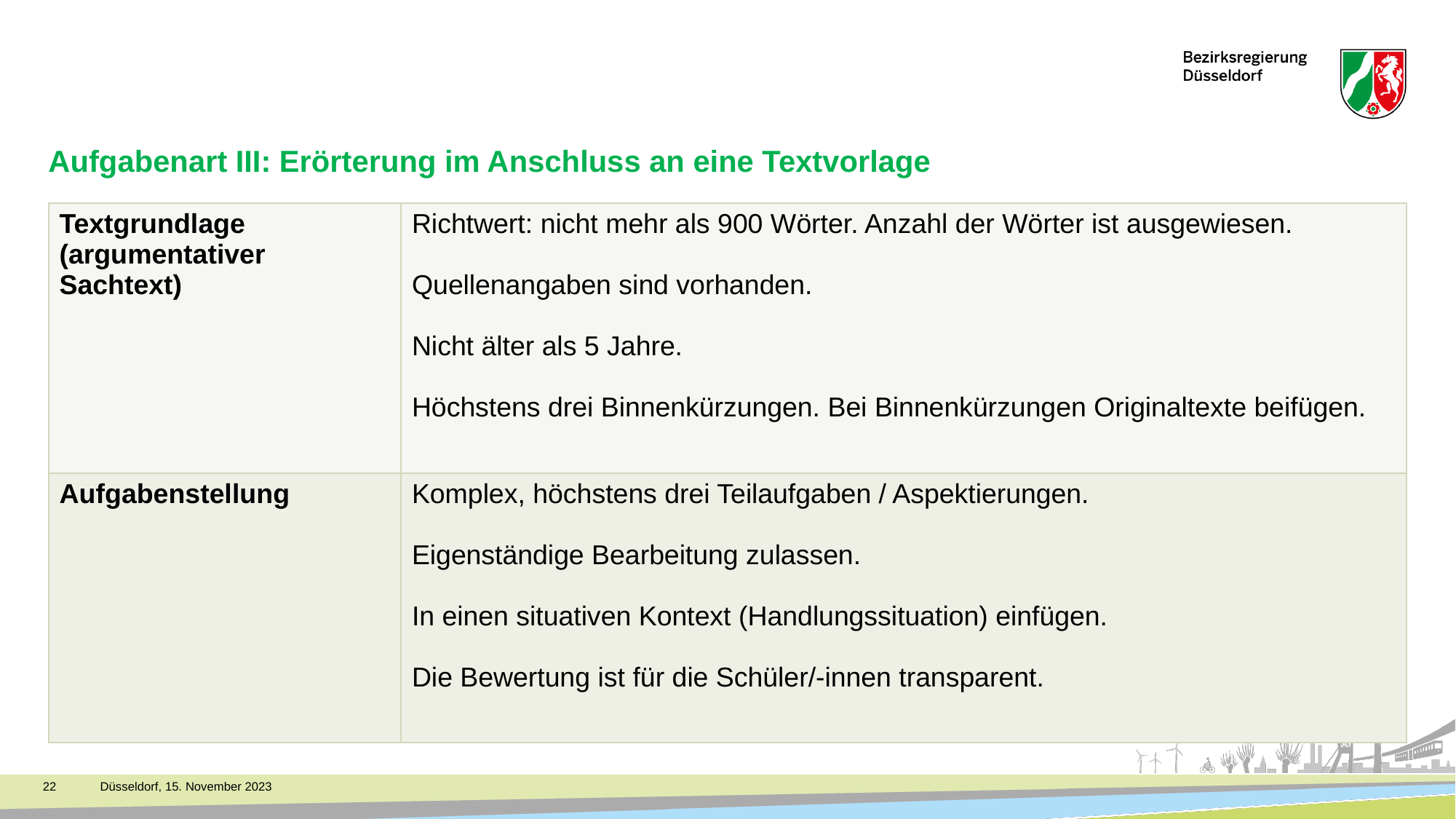

# Aufgabenart III: Erörterung im Anschluss an eine Textvorlage
| Textgrundlage (argumentativer Sachtext) | Richtwert: nicht mehr als 900 Wörter. Anzahl der Wörter ist ausgewiesen. Quellenangaben sind vorhanden. Nicht älter als 5 Jahre. Höchstens drei Binnenkürzungen. Bei Binnenkürzungen Originaltexte beifügen. |
| --- | --- |
| Aufgabenstellung | Komplex, höchstens drei Teilaufgaben / Aspektierungen. Eigenständige Bearbeitung zulassen. In einen situativen Kontext (Handlungssituation) einfügen. Die Bewertung ist für die Schüler/-innen transparent. |
22
Düsseldorf, 15. November 2023